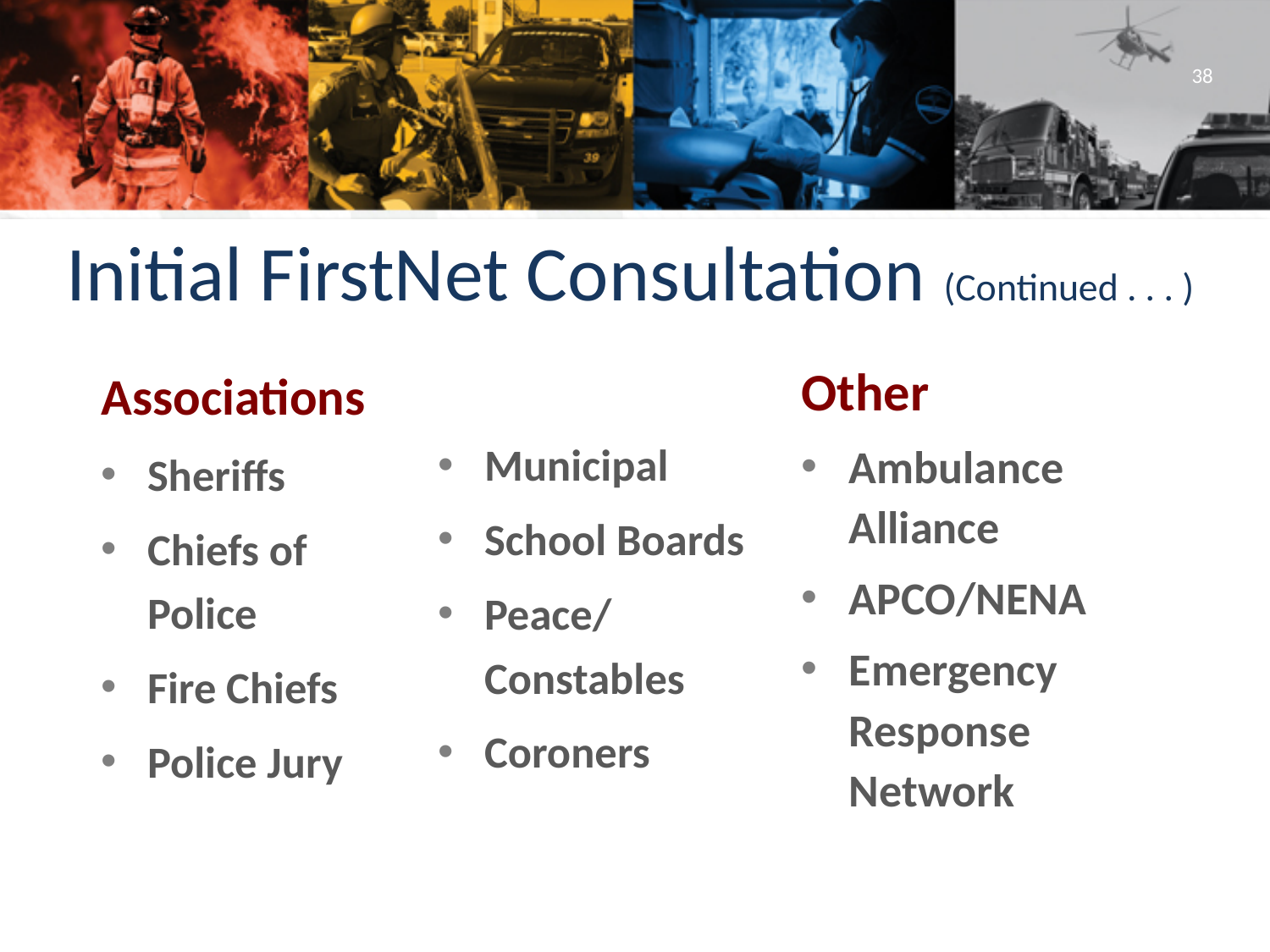

38

# Initial FirstNet Consultation (Continued . . . )

Associations
Sheriffs
Chiefs of Police
Fire Chiefs
Police Jury

Municipal
School Boards
Peace/Constables
Coroners

Other
Ambulance Alliance
APCO/NENA
Emergency Response Network